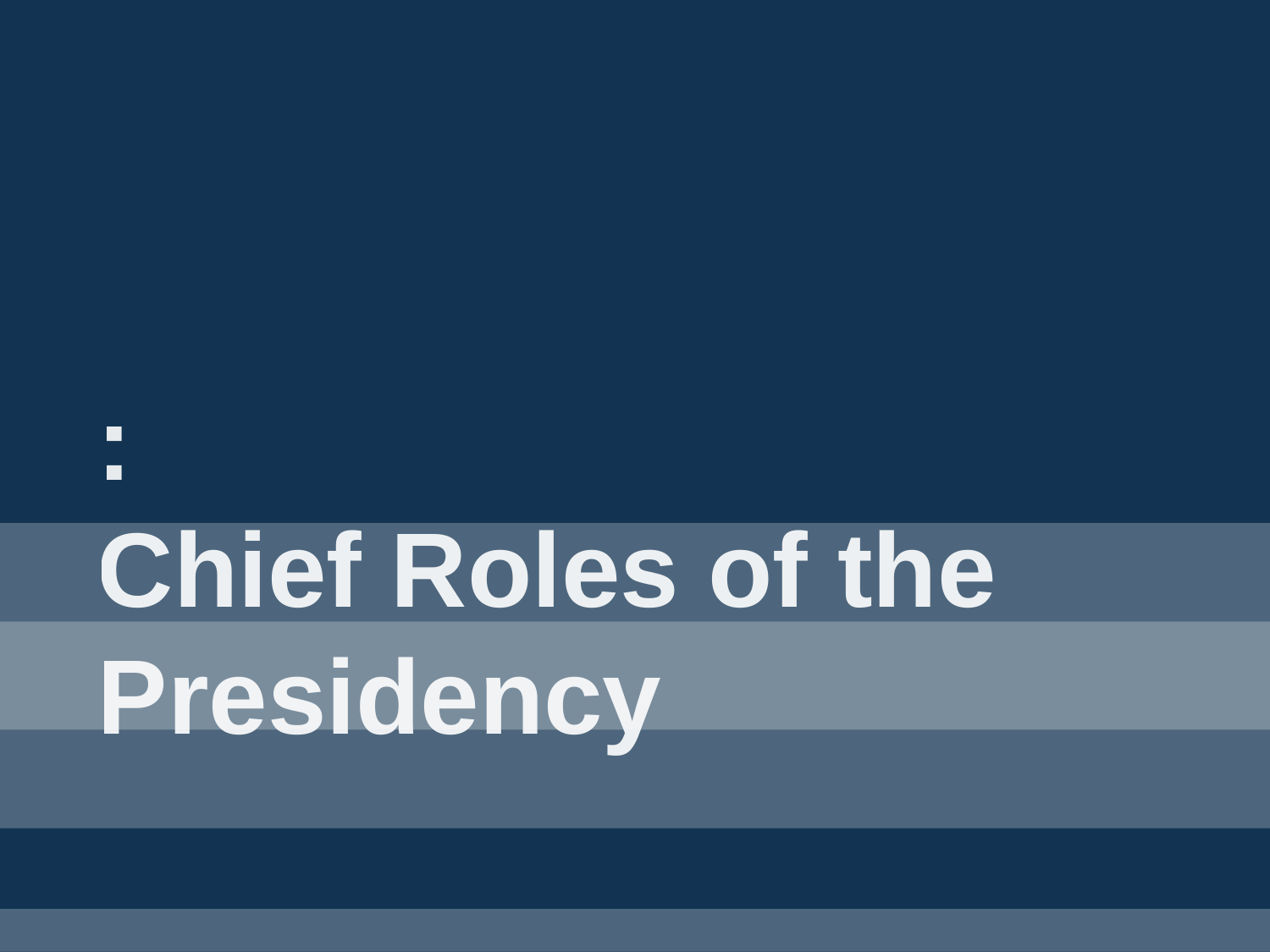

# : Chief Roles of the Presidency